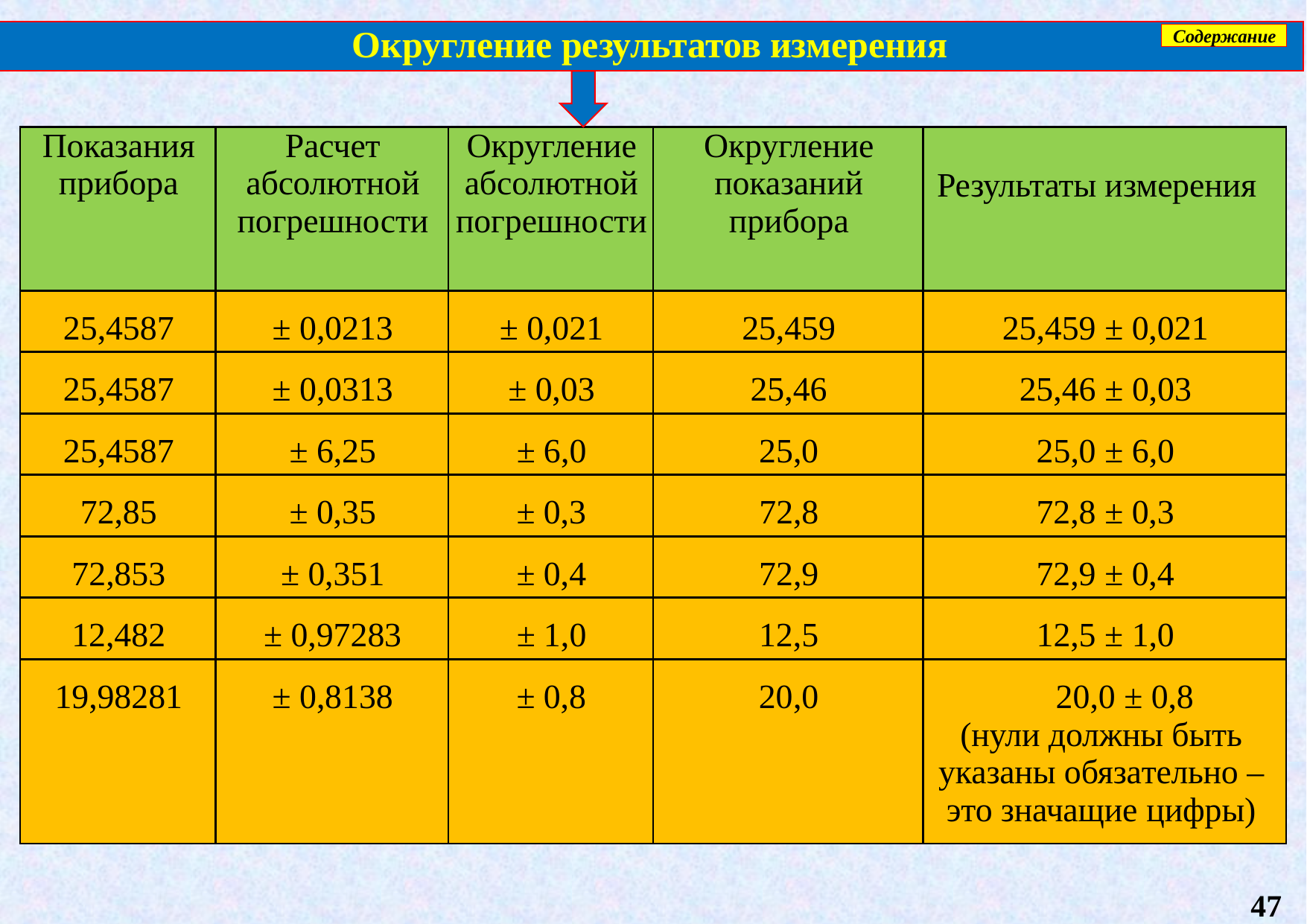

Округление результатов измерения
Содержание

| Показания прибора | Расчет абсолютной погрешности | Округление абсолютной погрешности | Округление показаний прибора | Результаты измерения |
| --- | --- | --- | --- | --- |
| 25,4587 | ± 0,0213 | ± 0,021 | 25,459 | 25,459 ± 0,021 |
| 25,4587 | ± 0,0313 | ± 0,03 | 25,46 | 25,46 ± 0,03 |
| 25,4587 | ± 6,25 | ± 6,0 | 25,0 | 25,0 ± 6,0 |
| 72,85 | ± 0,35 | ± 0,3 | 72,8 | 72,8 ± 0,3 |
| 72,853 | ± 0,351 | ± 0,4 | 72,9 | 72,9 ± 0,4 |
| 12,482 | ± 0,97283 | ± 1,0 | 12,5 | 12,5 ± 1,0 |
| 19,98281 | ± 0,8138 | ± 0,8 | 20,0 | 20,0 ± 0,8 (нули должны быть указаны обязательно – это значащие цифры) |
47